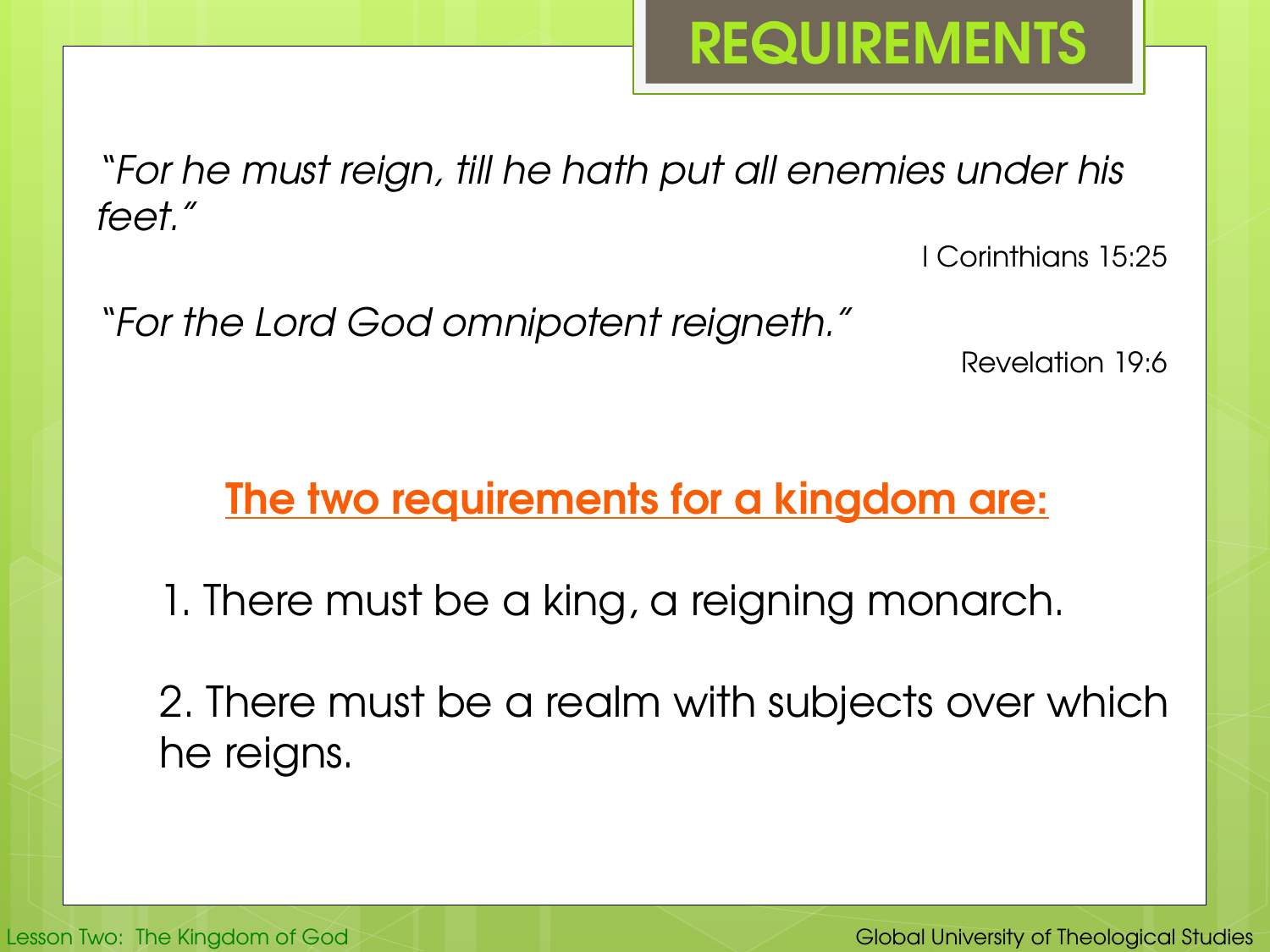

REQUIREMENTS
“For he must reign, till he hath put all enemies under his feet.”
I Corinthians 15:25
“For the Lord God omnipotent reigneth.”
Revelation 19:6
The two requirements for a kingdom are:

1. There must be a king, a reigning monarch.

2. There must be a realm with subjects over which he reigns.

 Global University of Theological Studies
Lesson Two:  The Kingdom of God